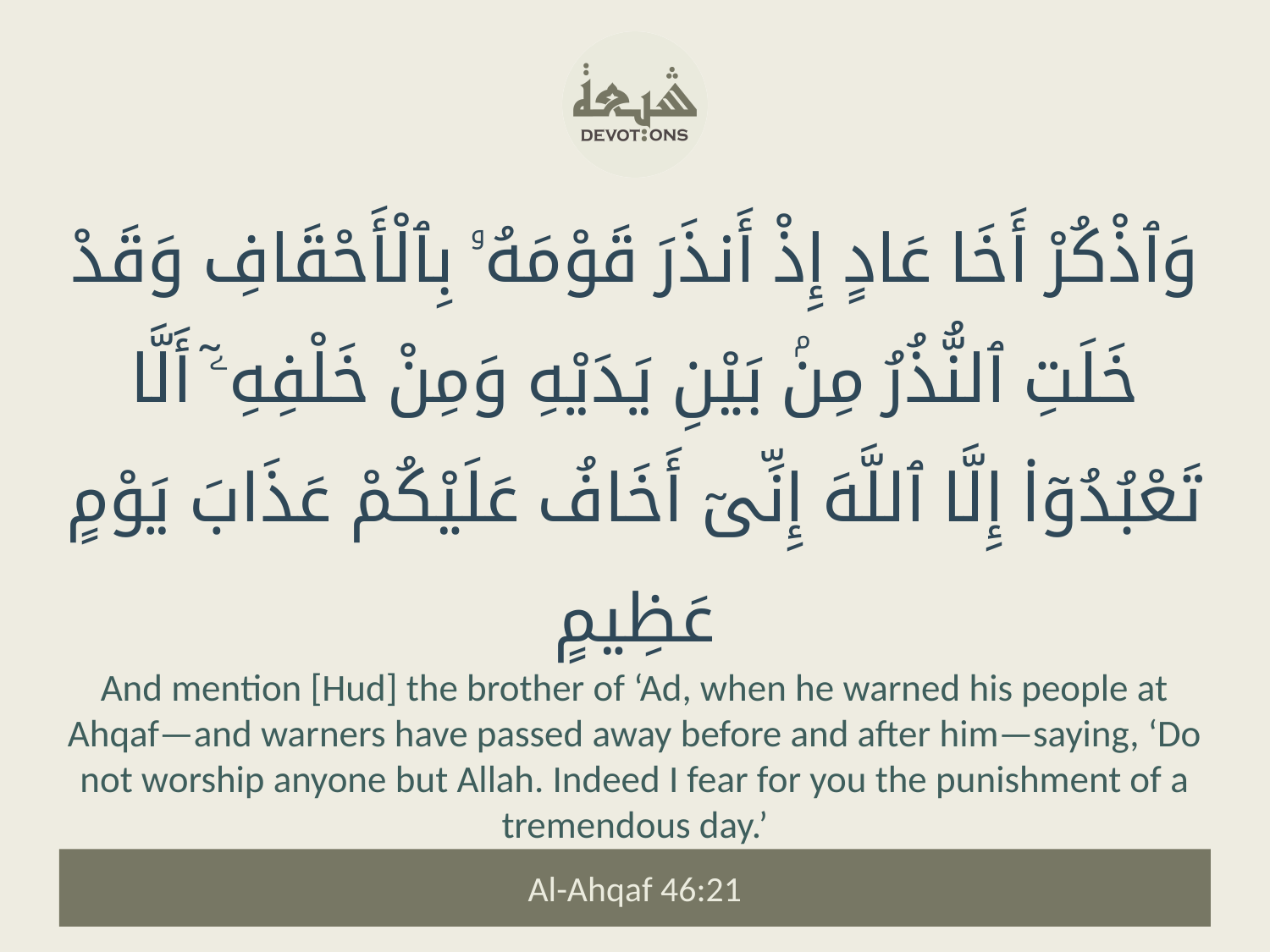

وَٱذْكُرْ أَخَا عَادٍ إِذْ أَنذَرَ قَوْمَهُۥ بِٱلْأَحْقَافِ وَقَدْ خَلَتِ ٱلنُّذُرُ مِنۢ بَيْنِ يَدَيْهِ وَمِنْ خَلْفِهِۦٓ أَلَّا تَعْبُدُوٓا۟ إِلَّا ٱللَّهَ إِنِّىٓ أَخَافُ عَلَيْكُمْ عَذَابَ يَوْمٍ عَظِيمٍ
And mention [Hud] the brother of ‘Ad, when he warned his people at Ahqaf—and warners have passed away before and after him—saying, ‘Do not worship anyone but Allah. Indeed I fear for you the punishment of a tremendous day.’
Al-Ahqaf 46:21